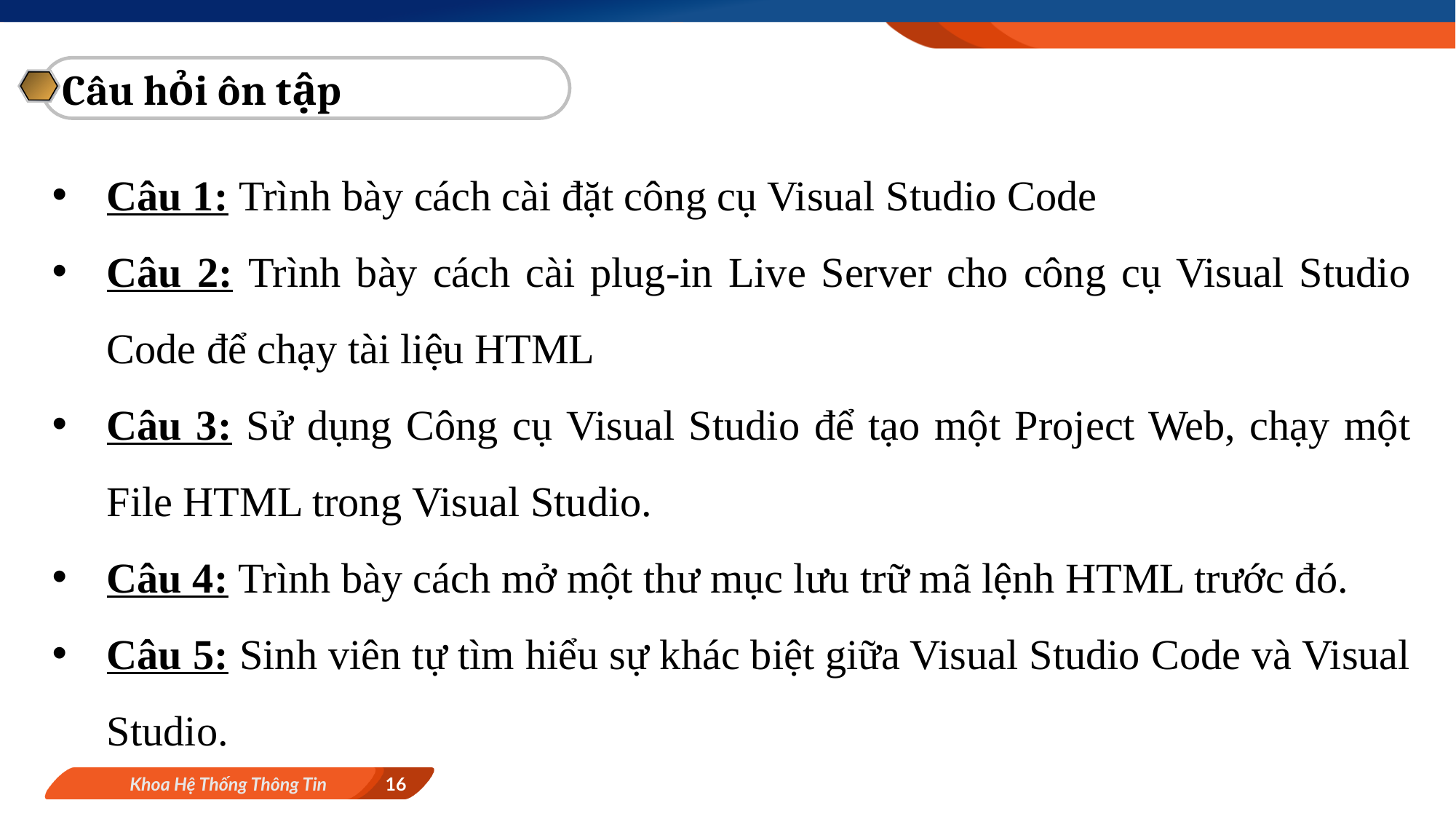

Câu hỏi ôn tập

Câu 1: Trình bày cách cài đặt công cụ Visual Studio Code
Câu 2: Trình bày cách cài plug-in Live Server cho công cụ Visual Studio Code để chạy tài liệu HTML
Câu 3: Sử dụng Công cụ Visual Studio để tạo một Project Web, chạy một File HTML trong Visual Studio.
Câu 4: Trình bày cách mở một thư mục lưu trữ mã lệnh HTML trước đó.
Câu 5: Sinh viên tự tìm hiểu sự khác biệt giữa Visual Studio Code và Visual Studio.
16
Khoa Hệ Thống Thông Tin